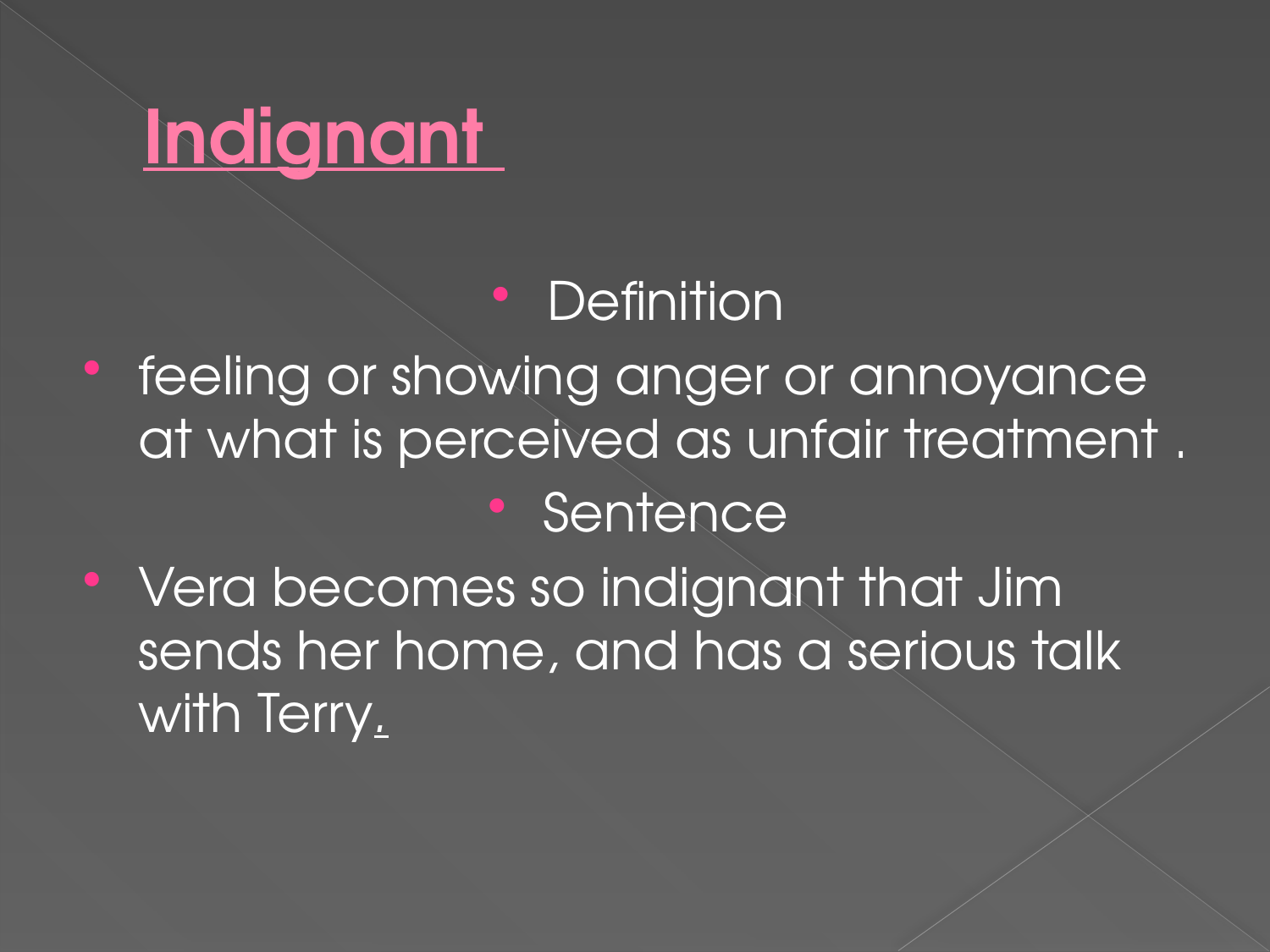

# Indignant
Definition
feeling or showing anger or annoyance at what is perceived as unfair treatment .
Sentence
Vera becomes so indignant that Jim sends her home, and has a serious talk with Terry.